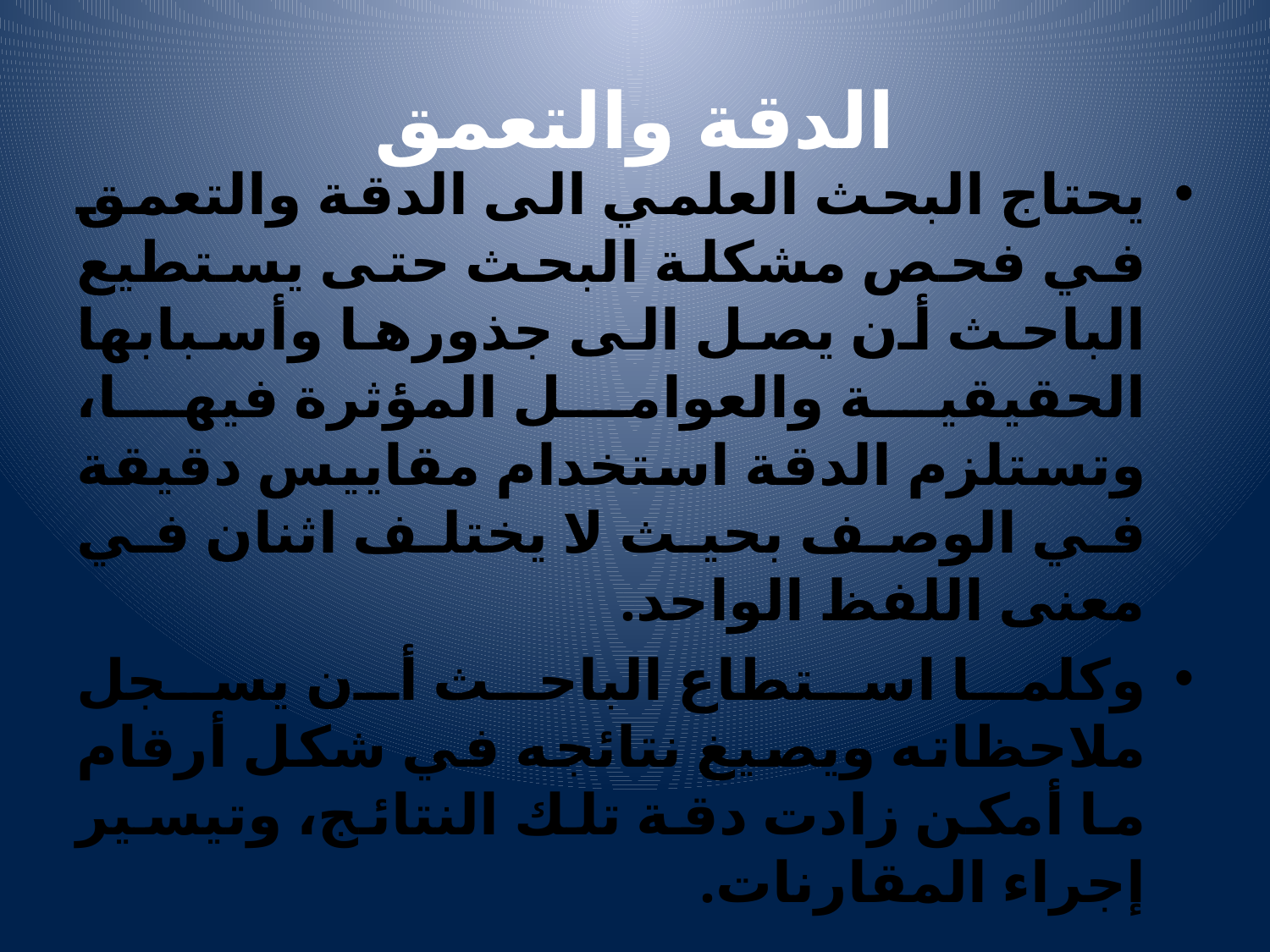

# الدقة والتعمق
يحتاج البحث العلمي الى الدقة والتعمق في فحص مشكلة البحث حتى يستطيع الباحث أن يصل الى جذورها وأسبابها الحقيقية والعوامل المؤثرة فيها، وتستلزم الدقة استخدام مقاييس دقيقة في الوصف بحيث لا يختلف اثنان في معنى اللفظ الواحد.
وكلما استطاع الباحث أن يسجل ملاحظاته ويصيغ نتائجه في شكل أرقام ما أمكن زادت دقة تلك النتائج، وتيسير إجراء المقارنات.